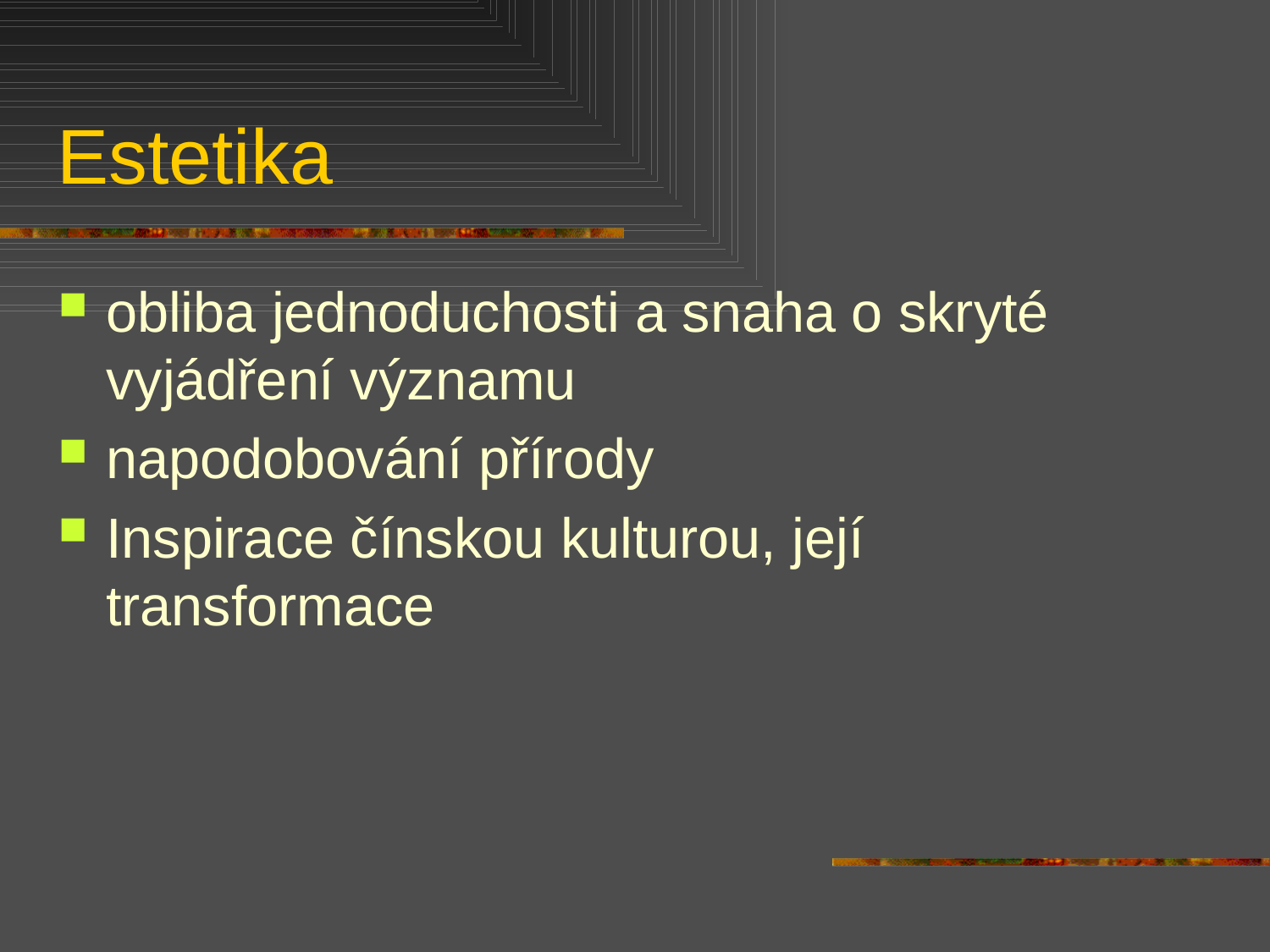

# Estetika
obliba jednoduchosti a snaha o skryté vyjádření významu
napodobování přírody
Inspirace čínskou kulturou, její transformace